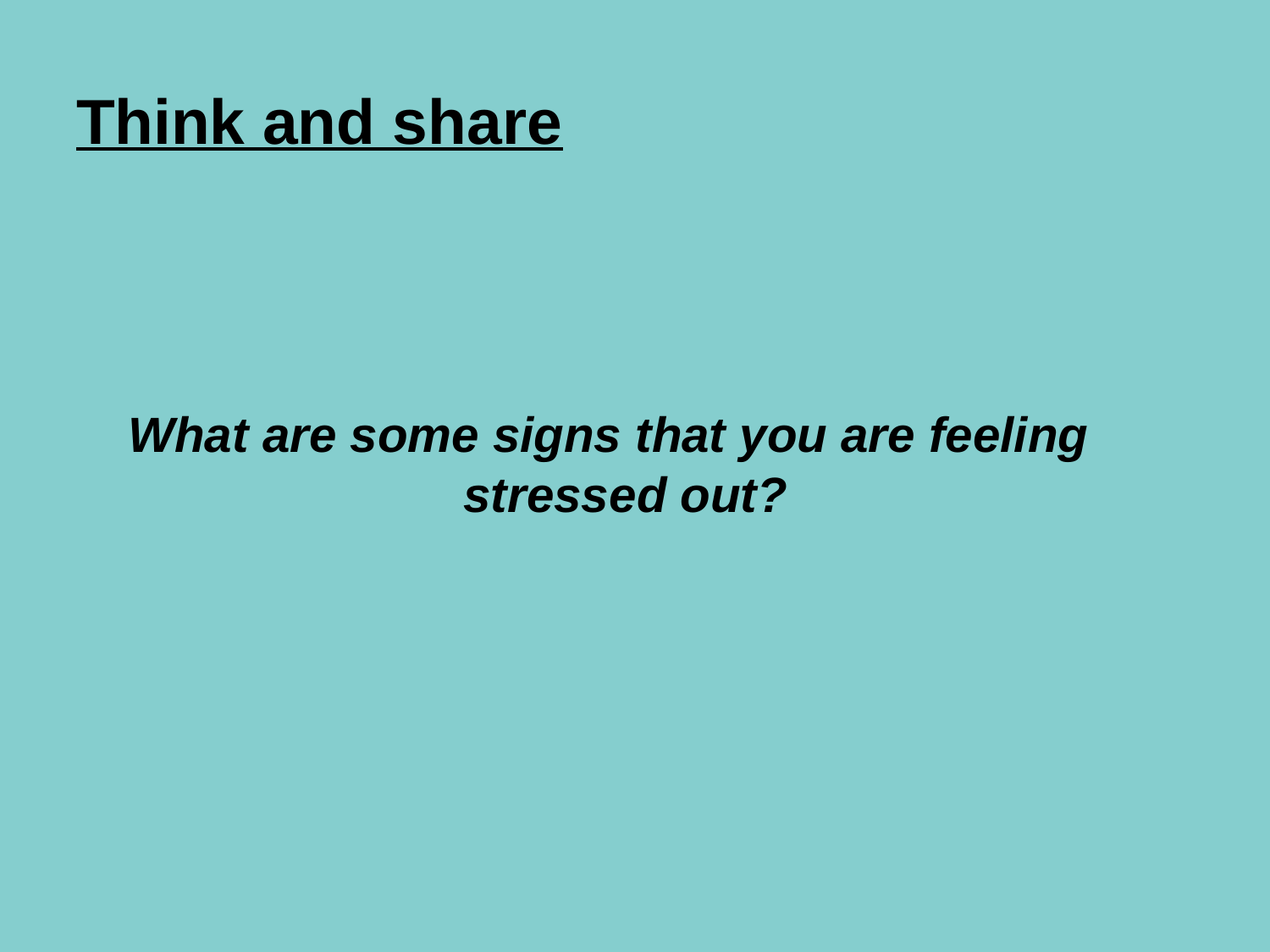

# Think and share

What are some signs that you are feeling stressed out?